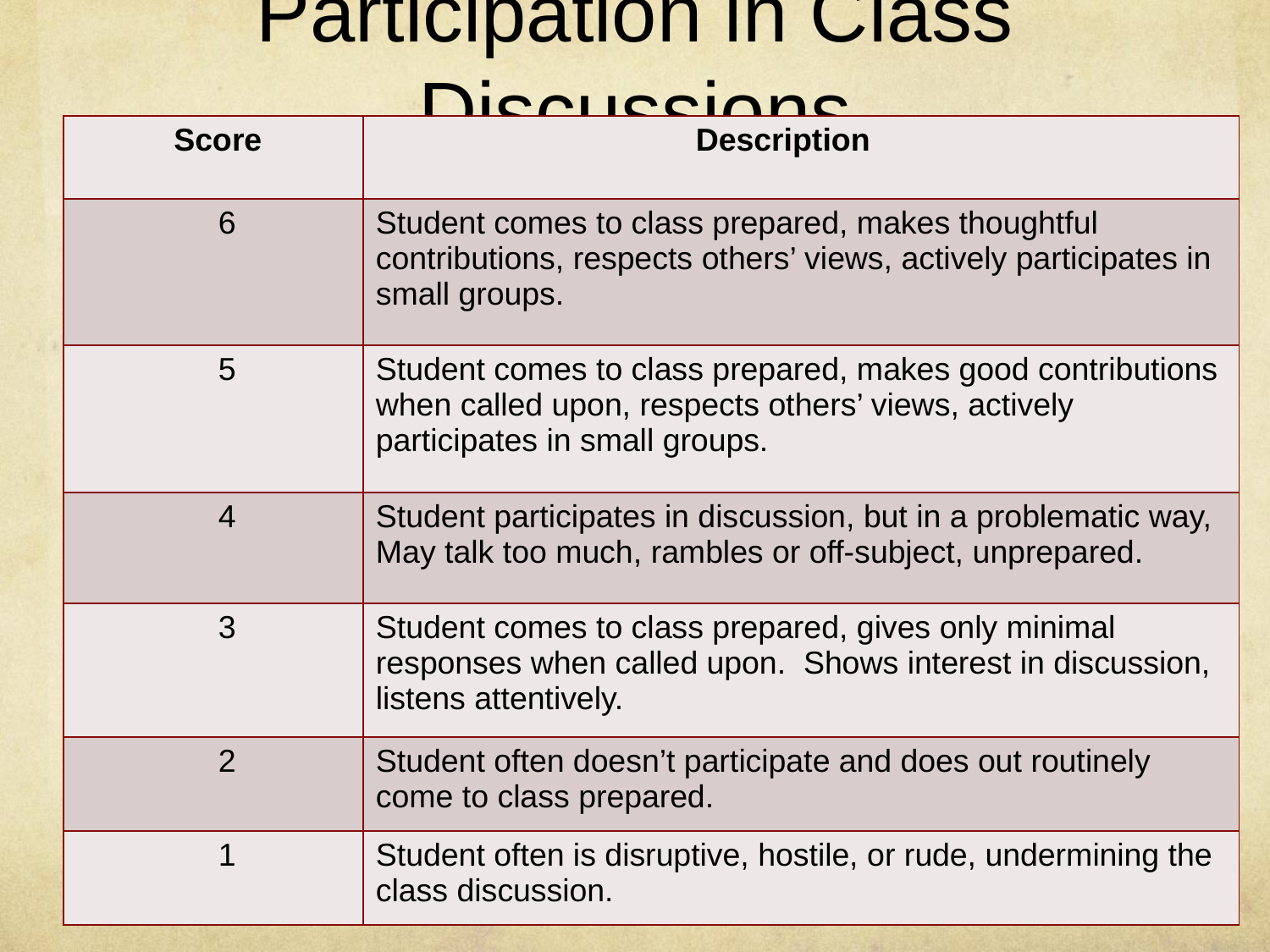

# Participation in Class Discussions
| Score | Description |
| --- | --- |
| 6 | Student comes to class prepared, makes thoughtful contributions, respects others’ views, actively participates in small groups. |
| 5 | Student comes to class prepared, makes good contributions when called upon, respects others’ views, actively participates in small groups. |
| 4 | Student participates in discussion, but in a problematic way, May talk too much, rambles or off-subject, unprepared. |
| 3 | Student comes to class prepared, gives only minimal responses when called upon. Shows interest in discussion, listens attentively. |
| 2 | Student often doesn’t participate and does out routinely come to class prepared. |
| 1 | Student often is disruptive, hostile, or rude, undermining the class discussion. |